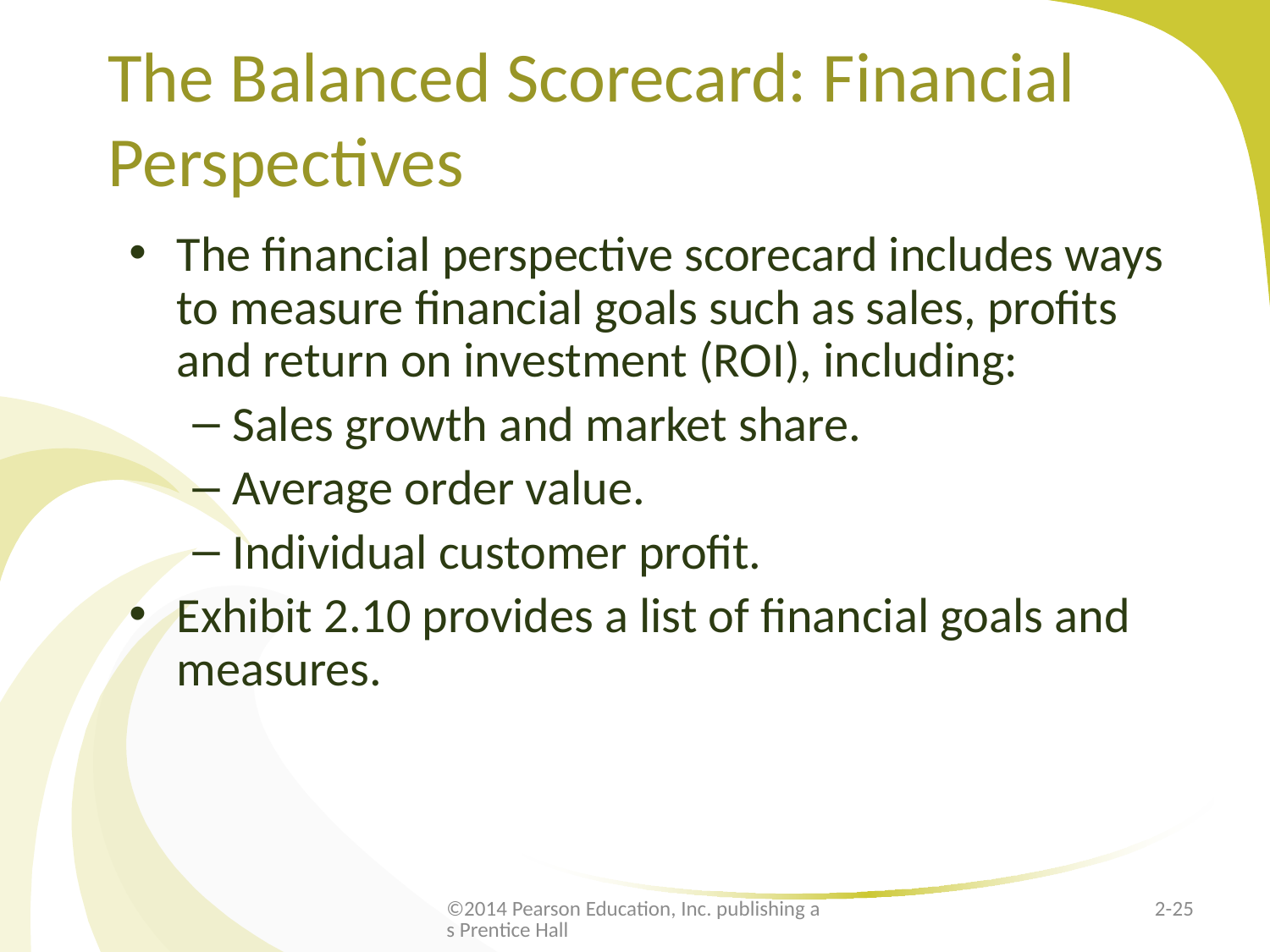

# The Balanced Scorecard: Financial Perspectives
The financial perspective scorecard includes ways to measure financial goals such as sales, profits and return on investment (ROI), including:
Sales growth and market share.
Average order value.
Individual customer profit.
Exhibit 2.10 provides a list of financial goals and measures.
©2014 Pearson Education, Inc. publishing as Prentice Hall
2-25